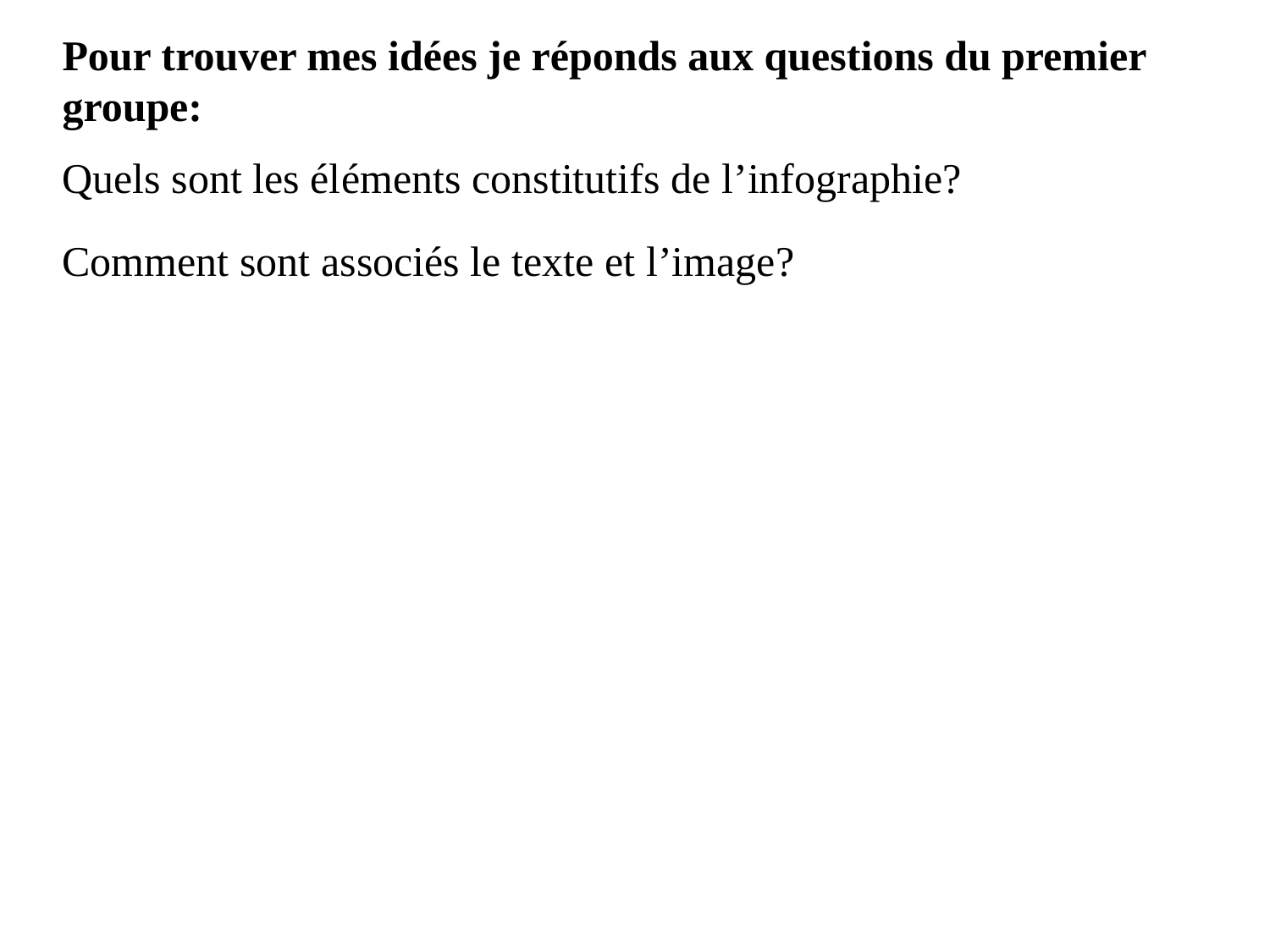

Pour trouver mes idées je réponds aux questions du premier groupe:
Quels sont les éléments constitutifs de l’infographie?
Comment sont associés le texte et l’image?